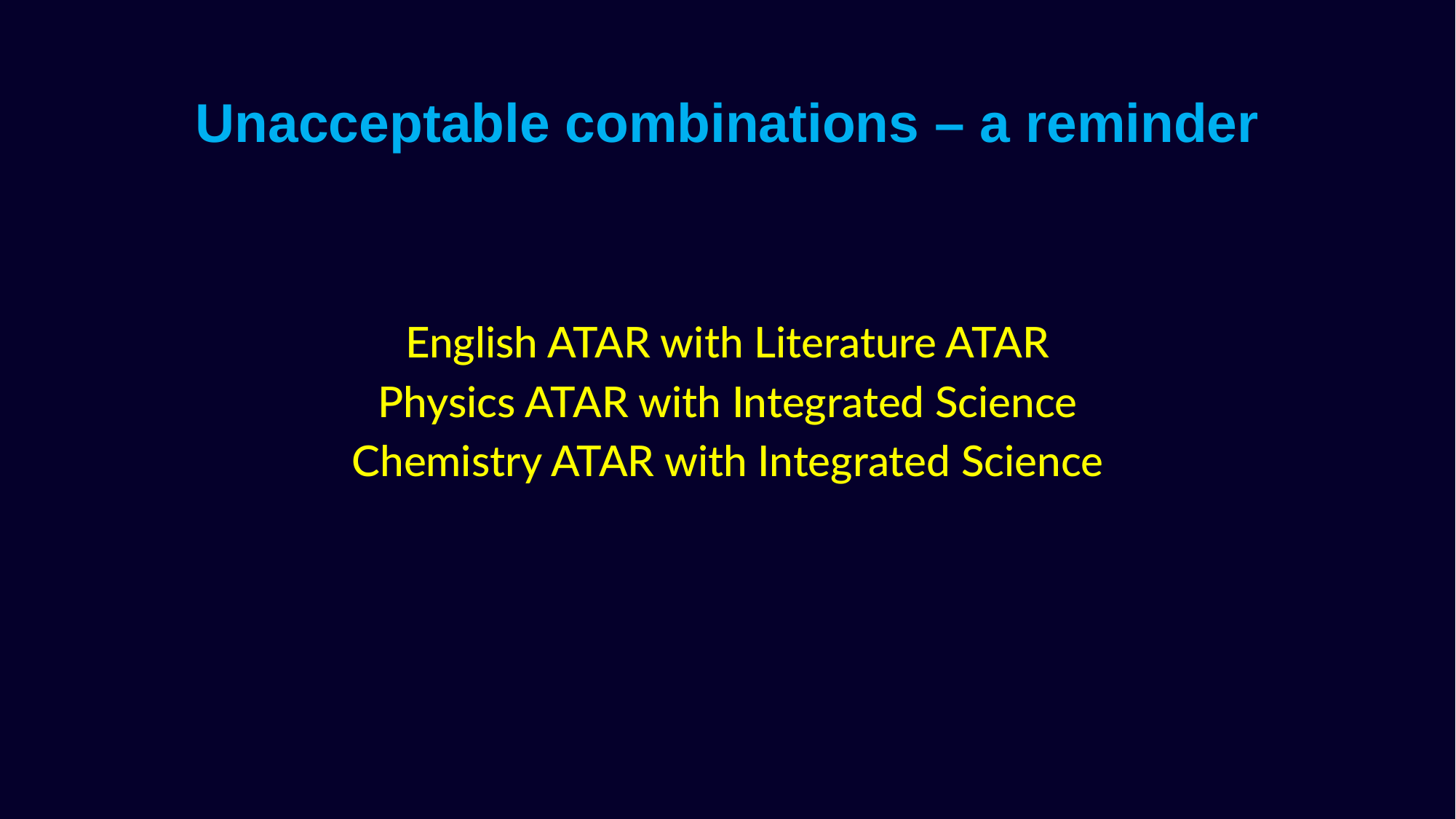

# Unacceptable combinations – a reminder

English ATAR with Literature ATAR
Physics ATAR with Integrated Science
Chemistry ATAR with Integrated Science